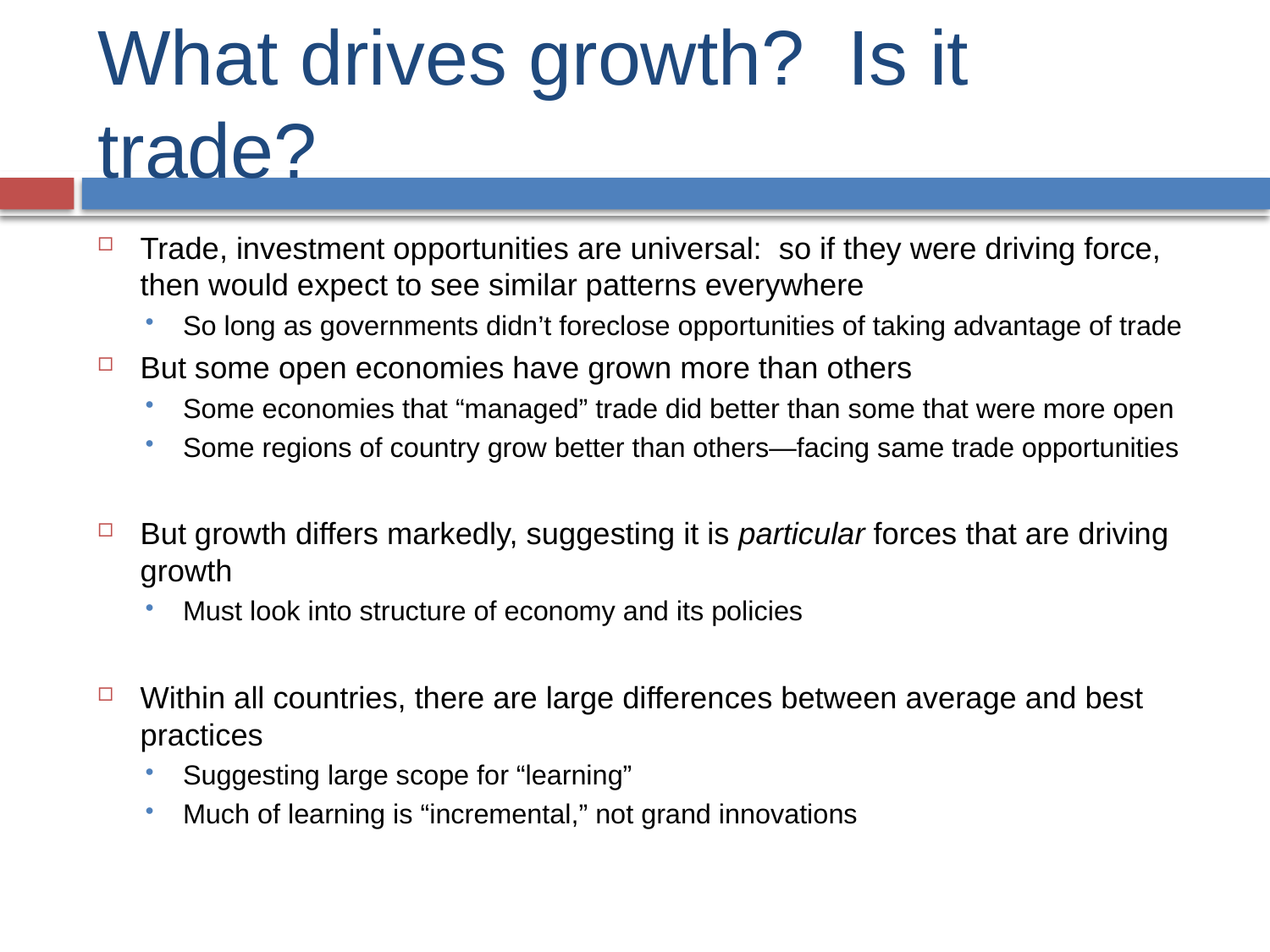

# What drives growth?  Is it trade?
Trade, investment opportunities are universal:  so if they were driving force, then would expect to see similar patterns everywhere
So long as governments didn’t foreclose opportunities of taking advantage of trade
But some open economies have grown more than others
Some economies that “managed” trade did better than some that were more open
Some regions of country grow better than others—facing same trade opportunities

But growth differs markedly, suggesting it is particular forces that are driving growth
Must look into structure of economy and its policies

Within all countries, there are large differences between average and best practices
Suggesting large scope for “learning”
Much of learning is “incremental,” not grand innovations